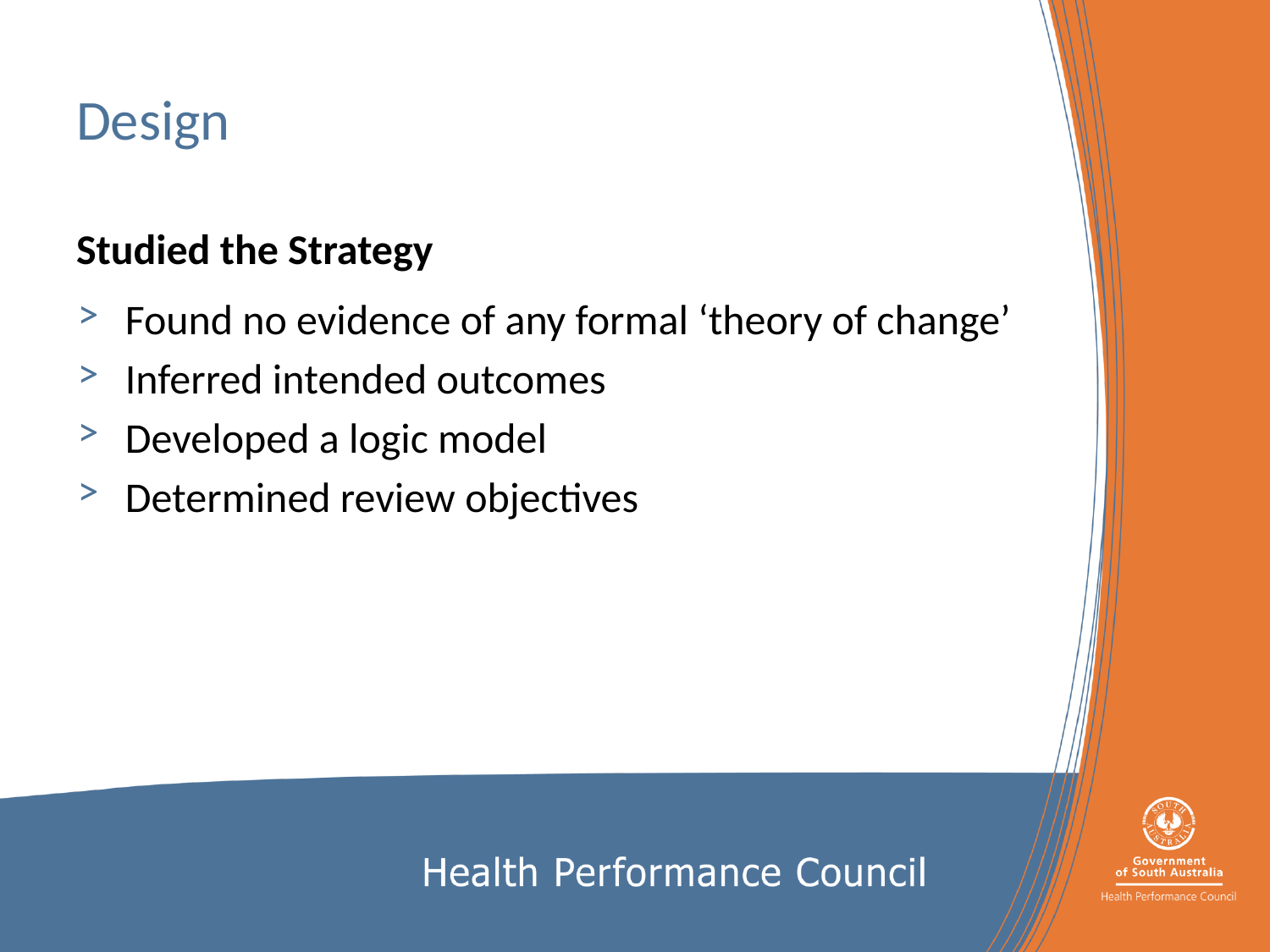

# Design
Studied the Strategy
Found no evidence of any formal ‘theory of change’
Inferred intended outcomes
Developed a logic model
Determined review objectives